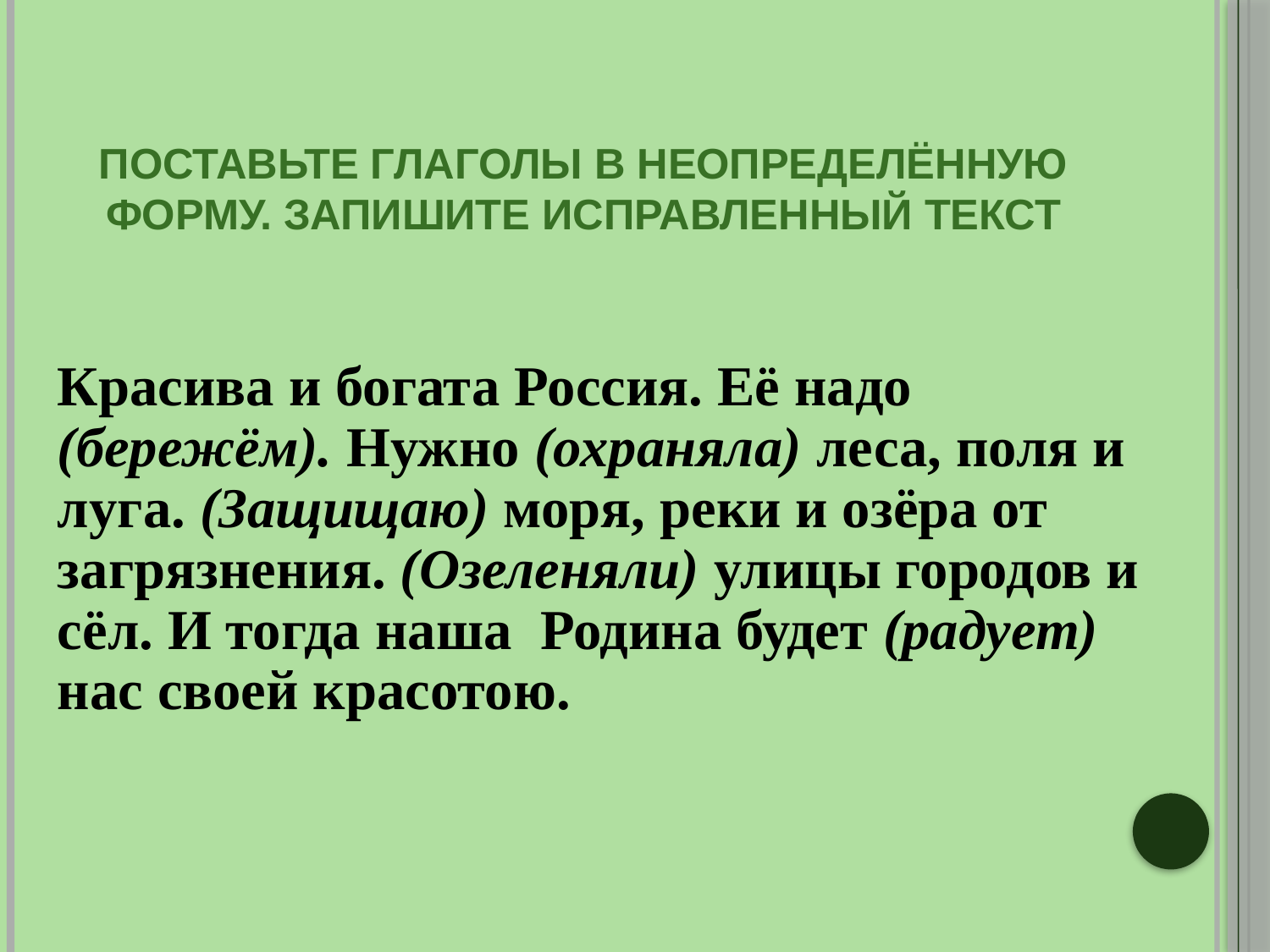

# Поставьте глаголы в неопределённую форму. Запишите исправленный текст
Красива и богата Россия. Её надо (бережём). Нужно (охраняла) леса, поля и луга. (Защищаю) моря, реки и озёра от загрязнения. (Озеленяли) улицы городов и сёл. И тогда наша  Родина будет (радует) нас своей красотою.